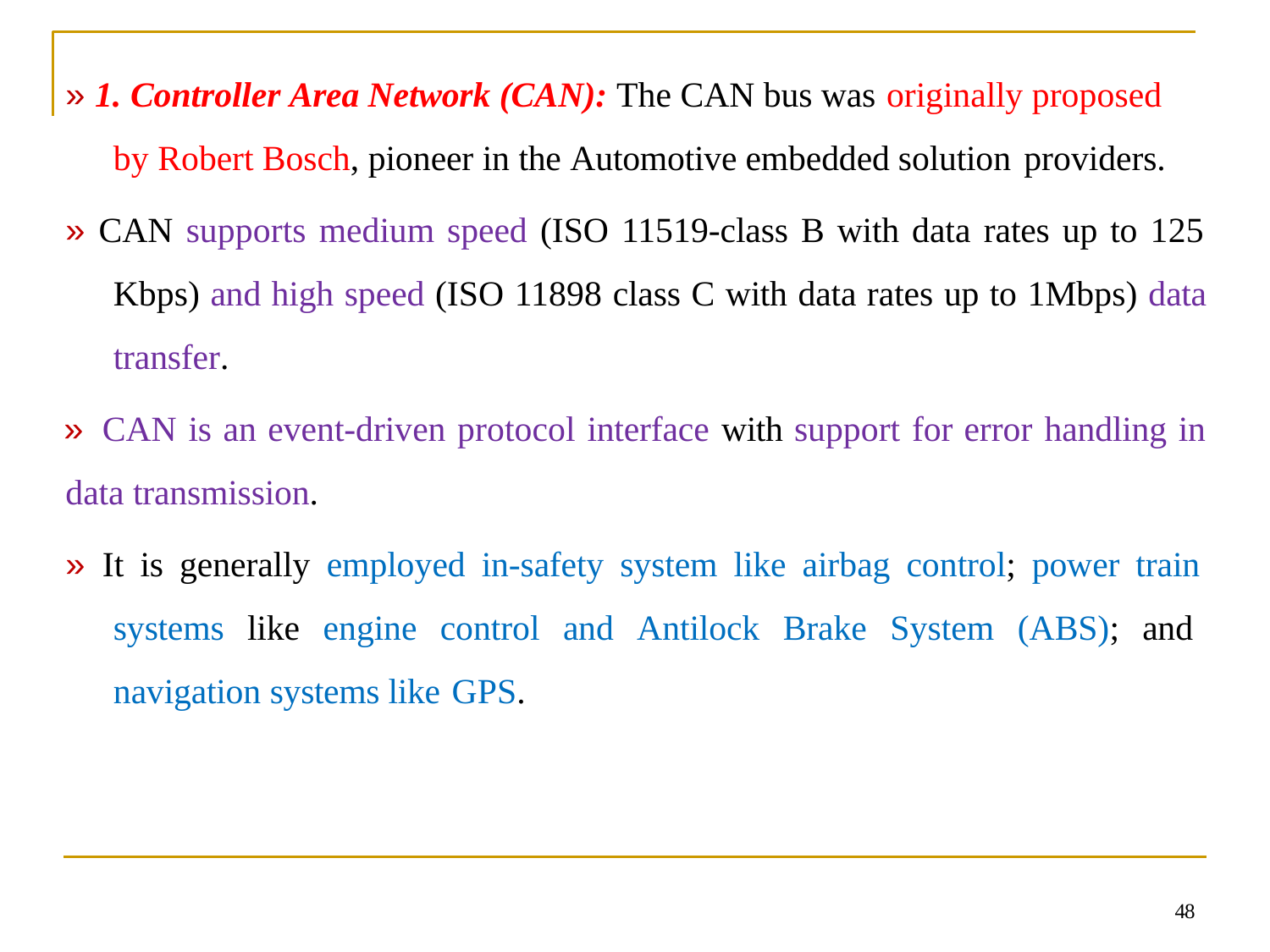

» 1. Controller Area Network (CAN): The CAN bus was originally proposed
by Robert Bosch, pioneer in the Automotive embedded solution providers.
» CAN supports medium speed (ISO 11519-class B with data rates up to 125  Kbps) and high speed (ISO 11898 class C with data rates up to 1Mbps) data  transfer.
» CAN is an event-driven protocol interface with support for error handling in
data transmission.
» It is generally employed in-safety system like airbag control; power train  systems like engine control and Antilock Brake System (ABS); and  navigation systems like GPS.
48